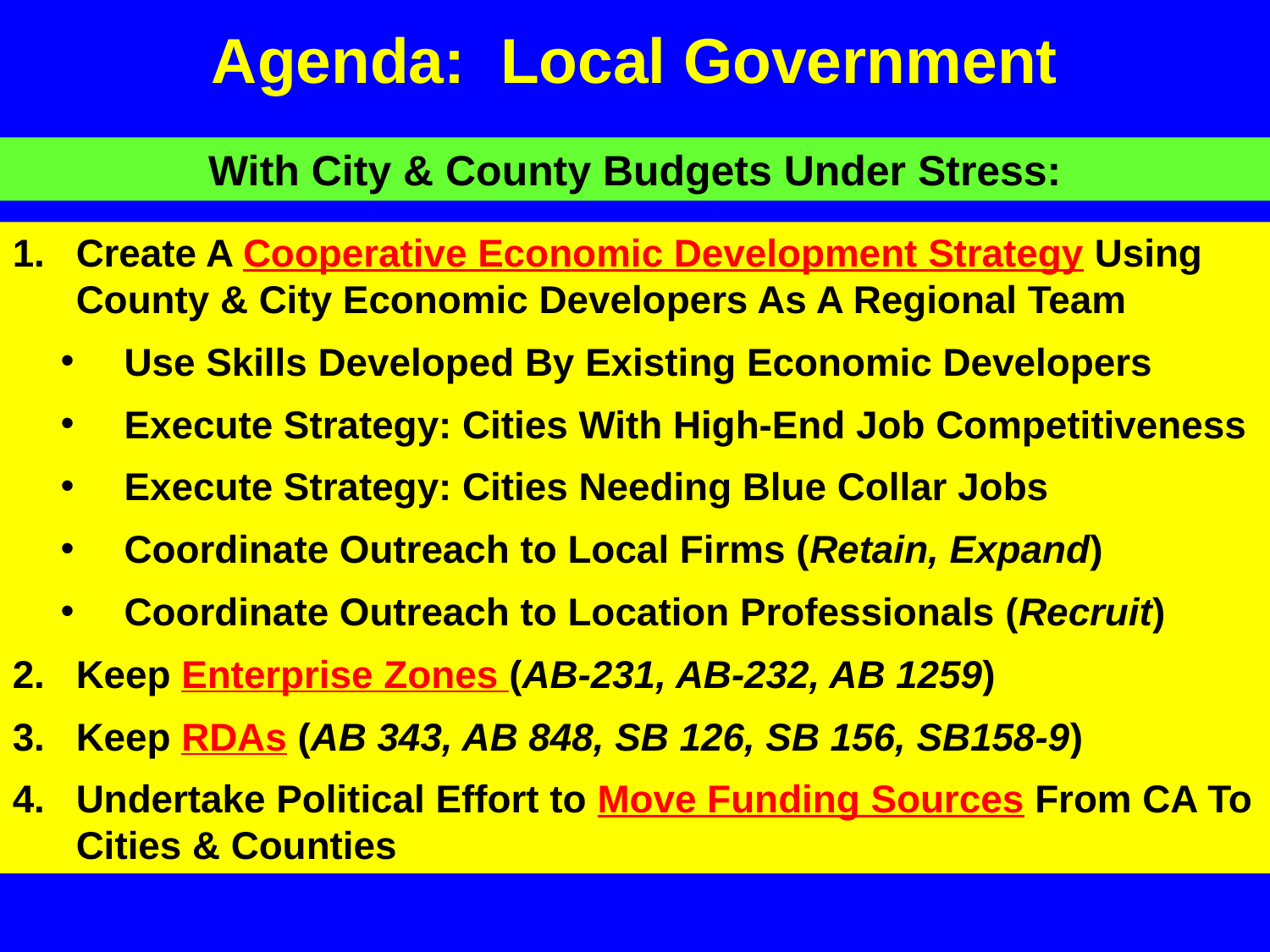

# Agenda:  Local Government
With City & County Budgets Under Stress:
Create A Cooperative Economic Development Strategy Using County & City Economic Developers As A Regional Team
Use Skills Developed By Existing Economic Developers
Execute Strategy: Cities With High-End Job Competitiveness
Execute Strategy: Cities Needing Blue Collar Jobs
Coordinate Outreach to Local Firms (Retain, Expand)
Coordinate Outreach to Location Professionals (Recruit)
Keep Enterprise Zones (AB-231, AB-232, AB 1259)
Keep RDAs (AB 343, AB 848, SB 126, SB 156, SB158-9)
Undertake Political Effort to Move Funding Sources From CA To Cities & Counties